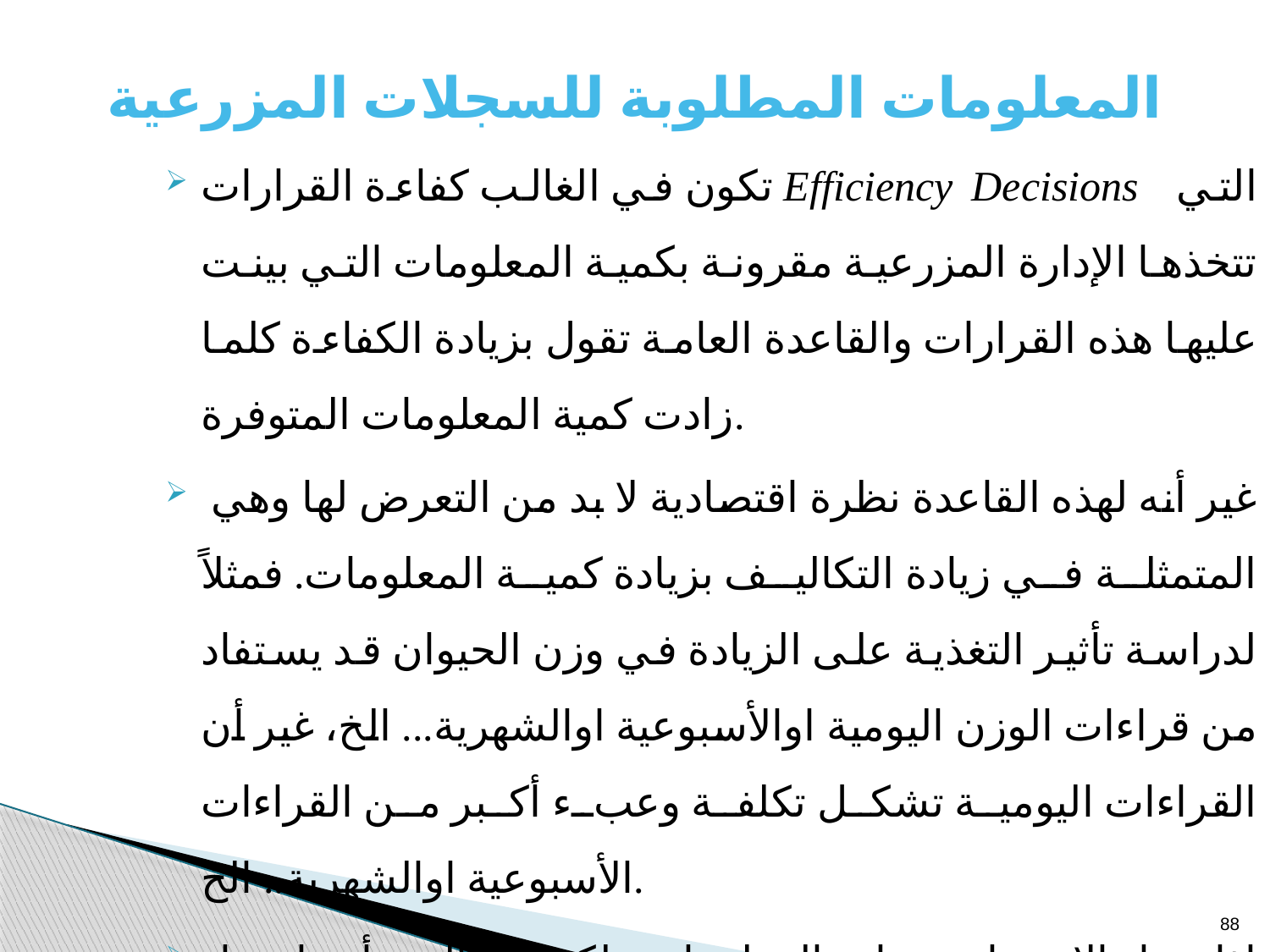

# المعلومات المطلوبة للسجلات المزرعية
تكون في الغالب كفاءة القرارات Efficiency Decisions  التي تتخذها الإدارة المزرعية مقرونة بكمية المعلومات التي بينت عليها هذه القرارات والقاعدة العامة تقول بزيادة الكفاءة كلما زادت كمية المعلومات المتوفرة.
 غير أنه لهذه القاعدة نظرة اقتصادية لا بد من التعرض لها وهي المتمثلة في زيادة التكاليف بزيادة كمية المعلومات. فمثلاً لدراسة تأثير التغذية على الزيادة في وزن الحيوان قد يستفاد من قراءات الوزن اليومية اوالأسبوعية اوالشهرية... الخ، غير أن القراءات اليومية تشكل تكلفة وعبء أكبر من القراءات الأسبوعية اوالشهرية.. الخ.
إذا تزداد الاستفادة بزيادة المعلومات ولكن التكاليف أيضا تزداد بزيادة عدد القراءات لأوزان الحيوانات.
88